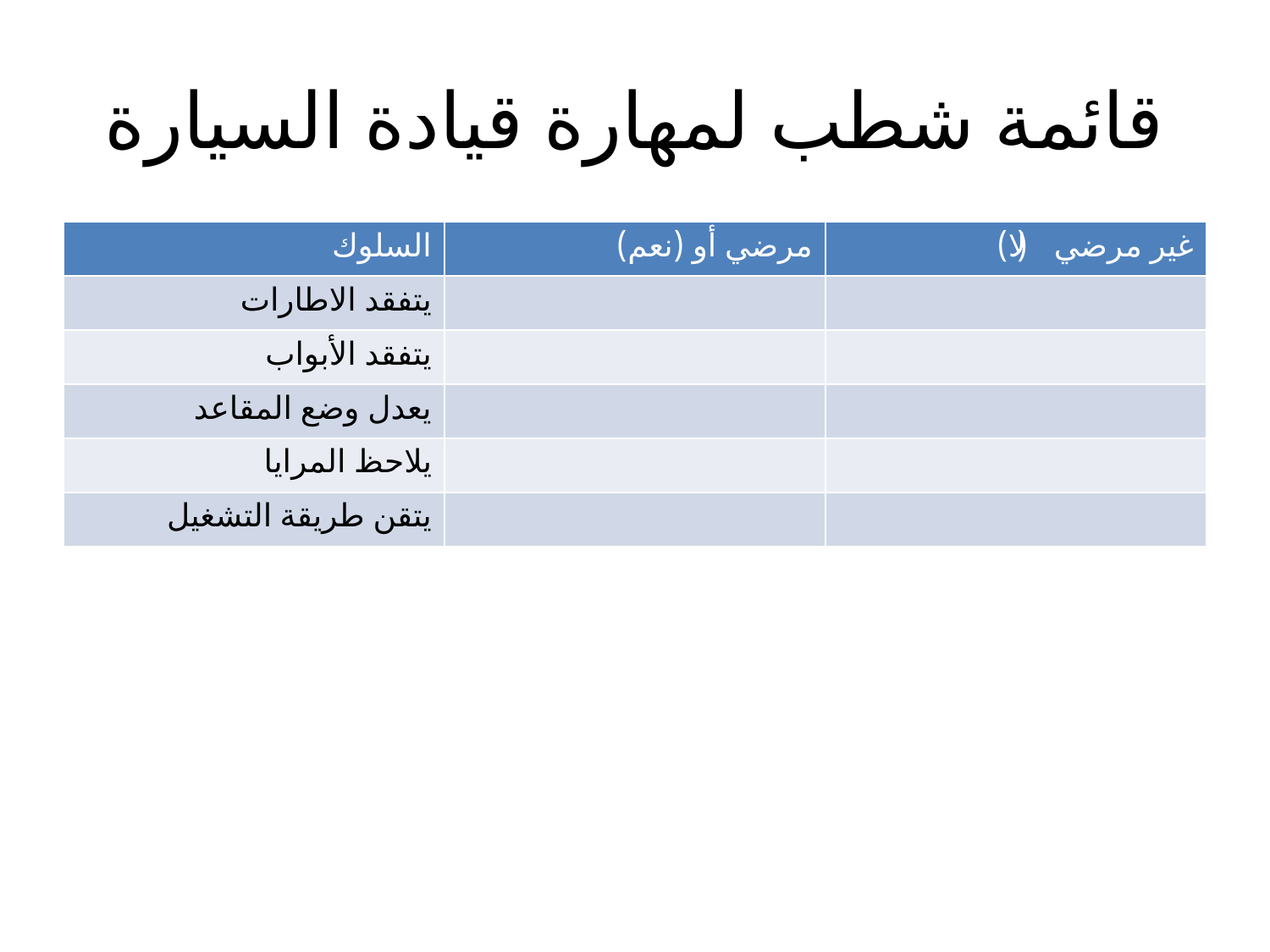

# قائمة شطب لمهارة قيادة السيارة
| السلوك | مرضي أو (نعم) | غير مرضي ( لا) |
| --- | --- | --- |
| يتفقد الاطارات |  |  |
| يتفقد الأبواب |  |  |
| يعدل وضع المقاعد |  |  |
| يلاحظ المرايا |  |  |
| يتقن طريقة التشغيل |  |  |